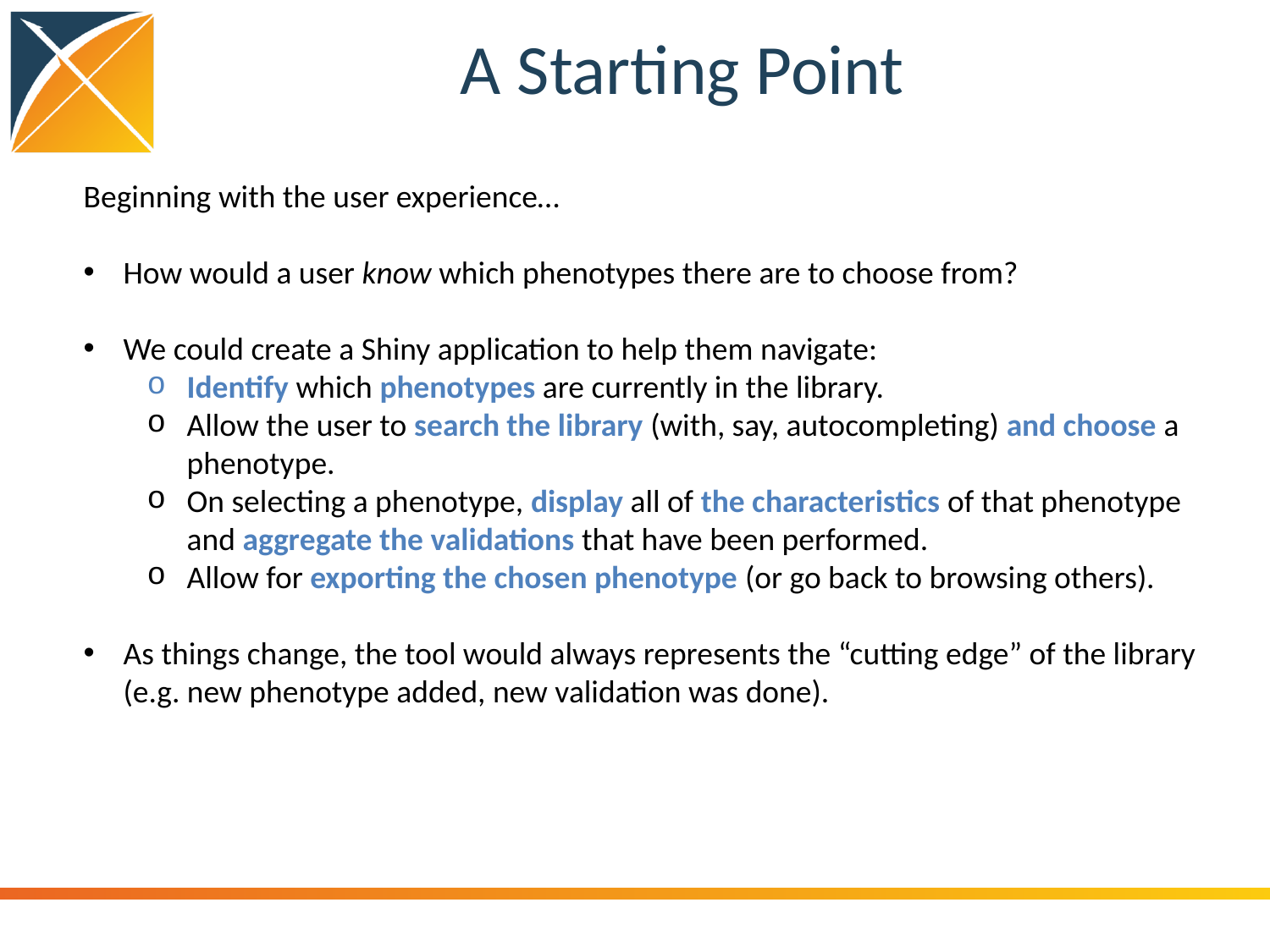

# A Starting Point
Beginning with the user experience…

How would a user know which phenotypes there are to choose from?

We could create a Shiny application to help them navigate:
Identify which phenotypes are currently in the library.
Allow the user to search the library (with, say, autocompleting) and choose a phenotype.
On selecting a phenotype, display all of the characteristics of that phenotype and aggregate the validations that have been performed.
Allow for exporting the chosen phenotype (or go back to browsing others).

As things change, the tool would always represents the “cutting edge” of the library
(e.g. new phenotype added, new validation was done).